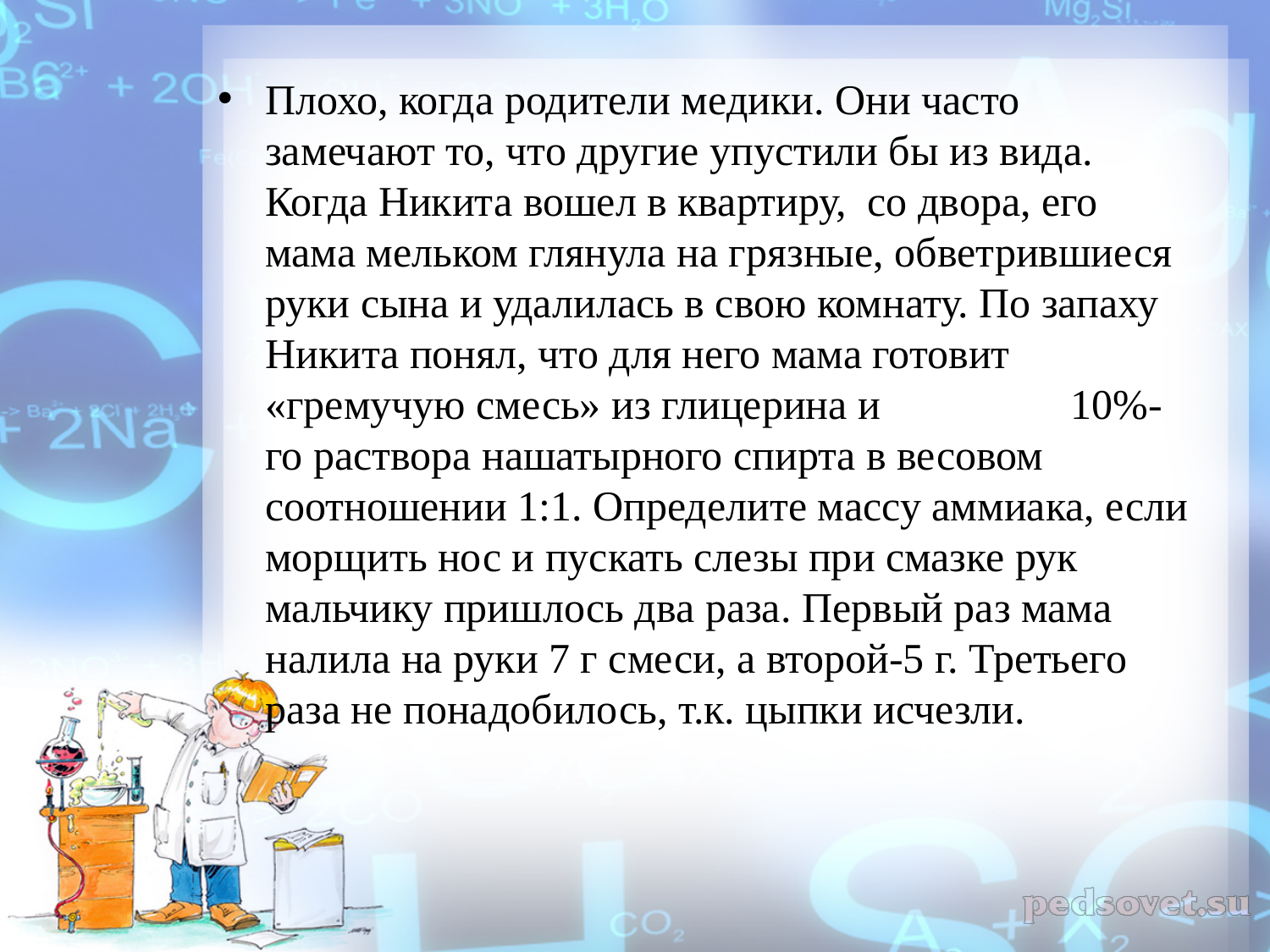

Плохо, когда родители медики. Они часто замечают то, что другие упустили бы из вида. Когда Никита вошел в квартиру,  со двора, его мама мельком глянула на грязные, обветрившиеся руки сына и удалилась в свою комнату. По запаху Никита понял, что для него мама готовит «гремучую смесь» из глицерина и                  10%-го раствора нашатырного спирта в весовом соотношении 1:1. Определите массу аммиака, если морщить нос и пускать слезы при смазке рук мальчику пришлось два раза. Первый раз мама налила на руки 7 г смеси, а второй-5 г. Третьего раза не понадобилось, т.к. цыпки исчезли.